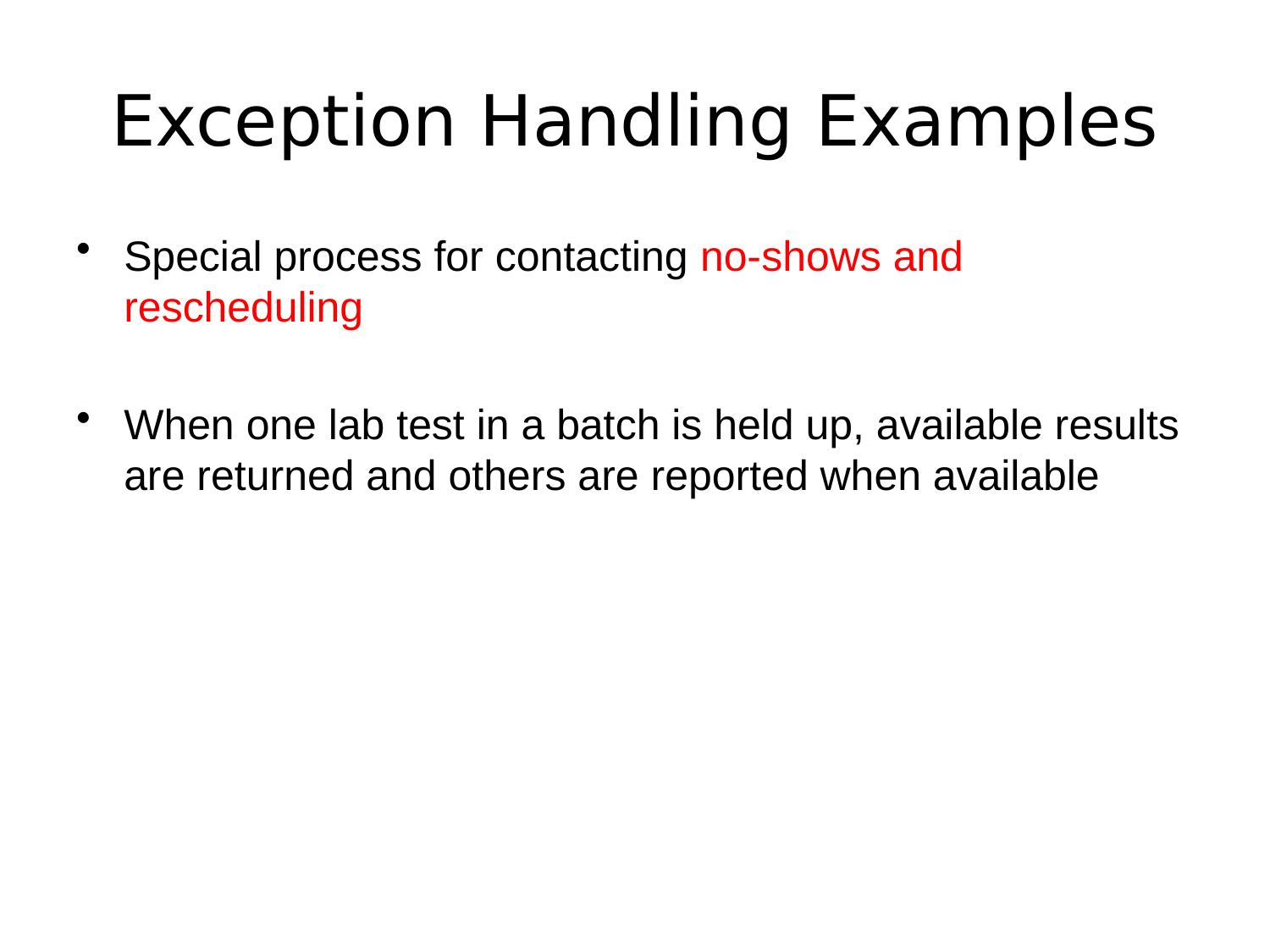

# Exception Handling Examples
Special process for contacting no-shows and rescheduling

When one lab test in a batch is held up, available results are returned and others are reported when available